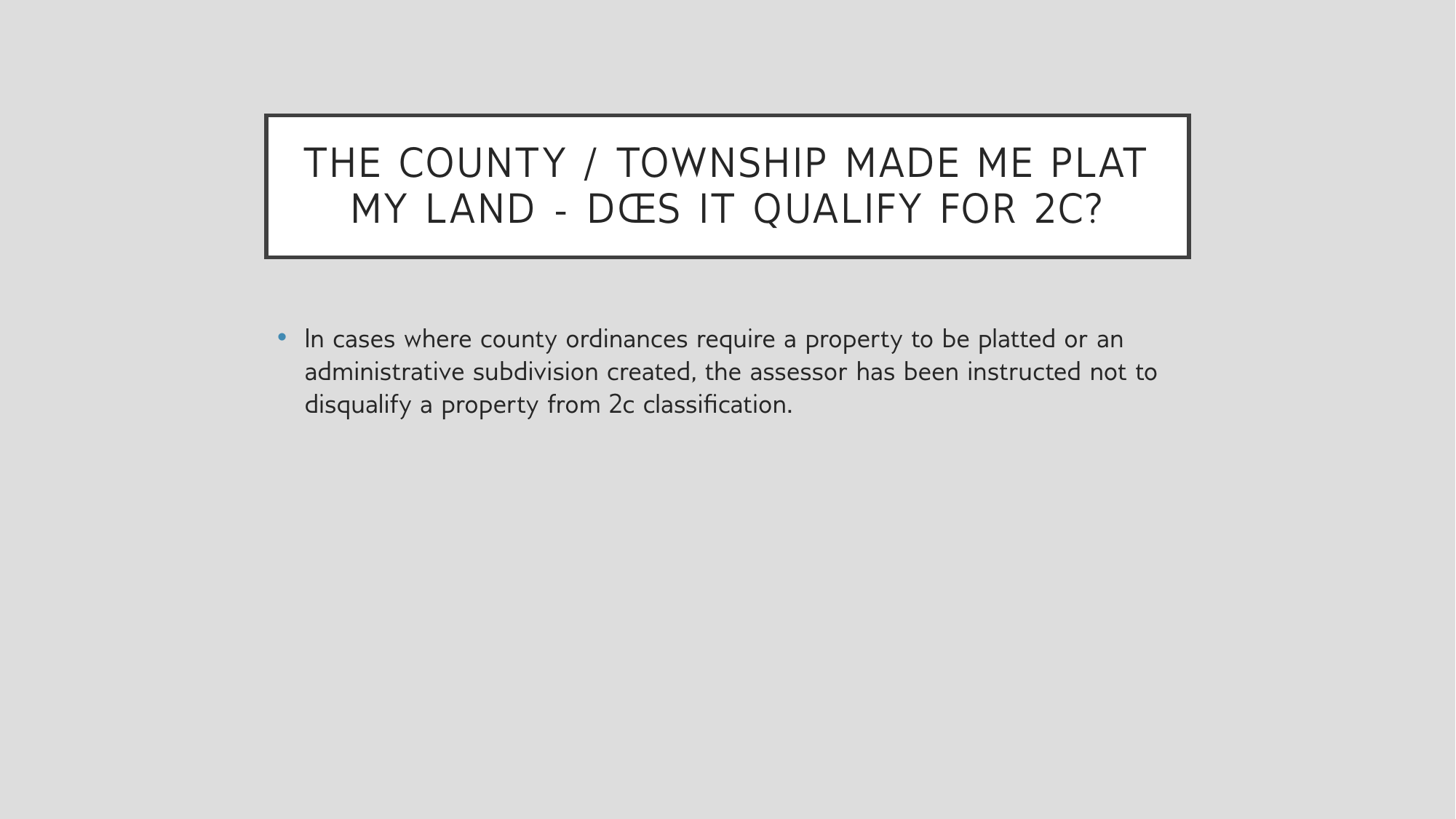

# The county / township made me plat my land - does it qualify for 2C?
In cases where county ordinances require a property to be platted or an administrative subdivision created, the assessor has been instructed not to disqualify a property from 2c classification.